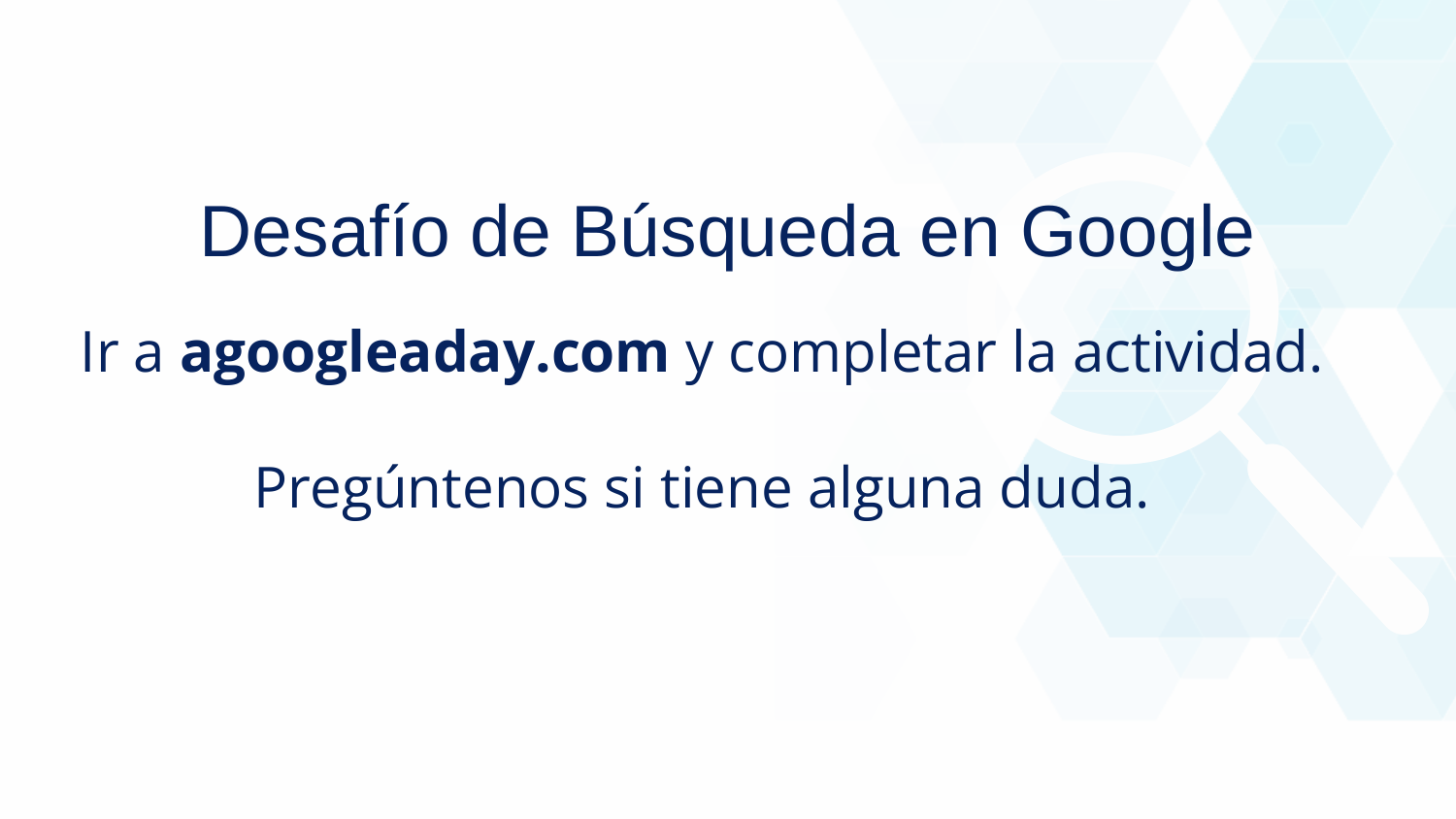

Desafío de Búsqueda en Google
Ir a agoogleaday.com y completar la actividad.

Pregúntenos si tiene alguna duda.